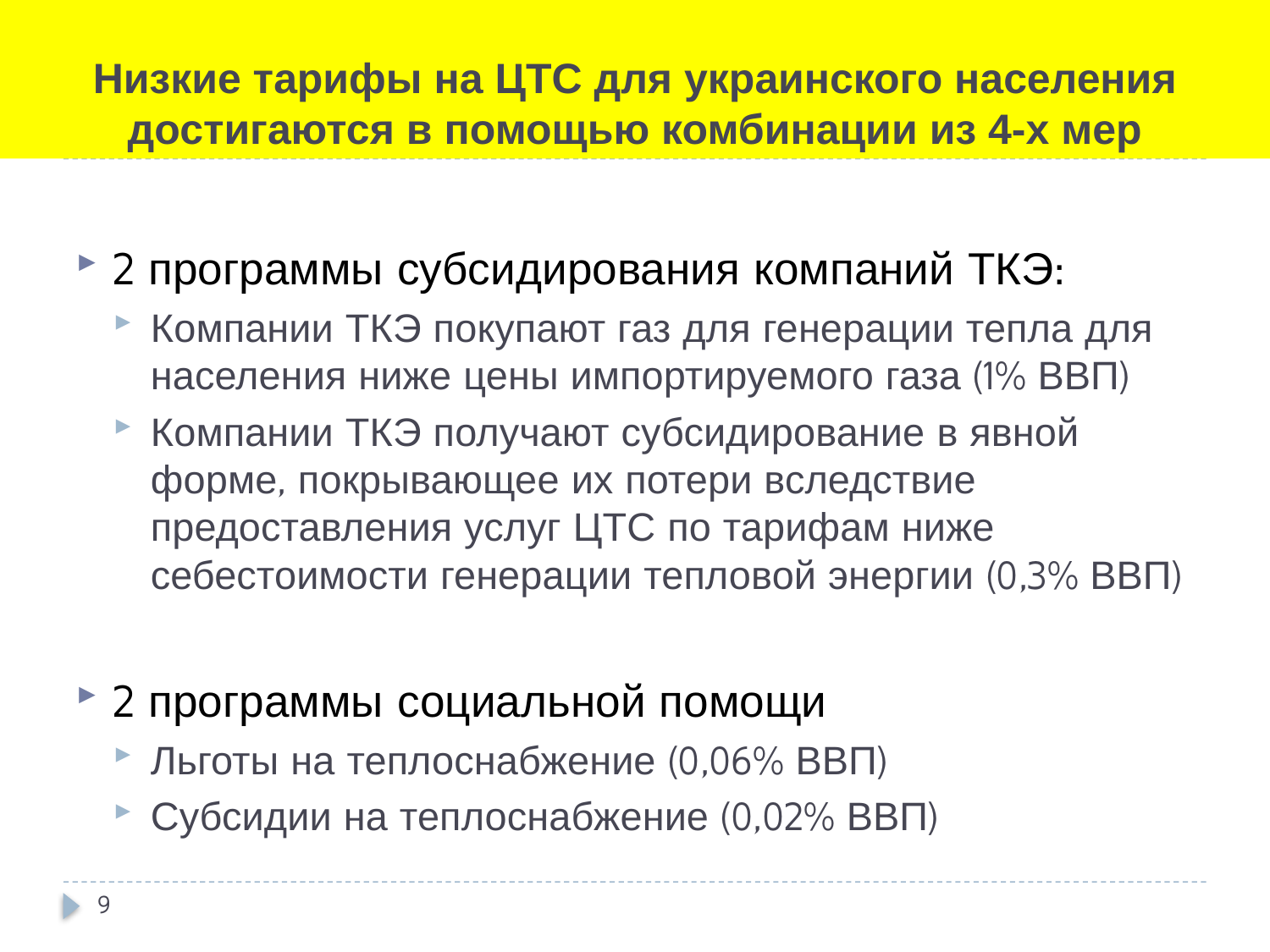

# Низкие тарифы на ЦТС для украинского населения достигаются в помощью комбинации из 4-х мер

2 программы субсидирования компаний ТКЭ:
Компании ТКЭ покупают газ для генерации тепла для населения ниже цены импортируемого газа (1% ВВП)
Компании ТКЭ получают субсидирование в явной форме, покрывающее их потери вследствие предоставления услуг ЦТС по тарифам ниже себестоимости генерации тепловой энергии (0,3% ВВП)

2 программы социальной помощи
Льготы на теплоснабжение (0,06% ВВП)
Субсидии на теплоснабжение (0,02% ВВП)

9